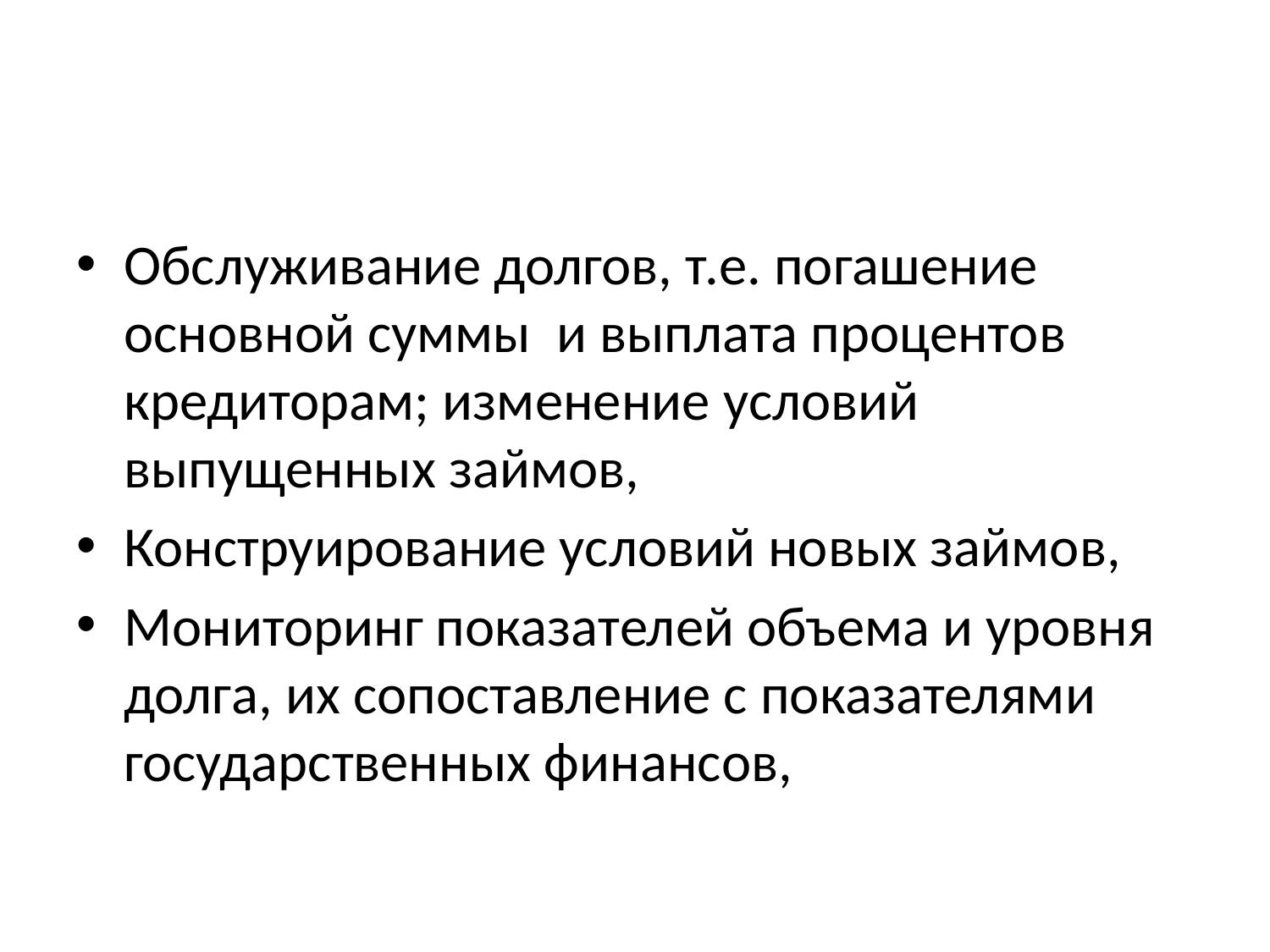

#
Обслуживание долгов, т.е. погашение основной суммы  и выплата процентов кредиторам; изменение условий выпущенных займов,
Конструирование условий новых займов,
Мониторинг показателей объема и уровня долга, их сопоставление с показателями государственных финансов,